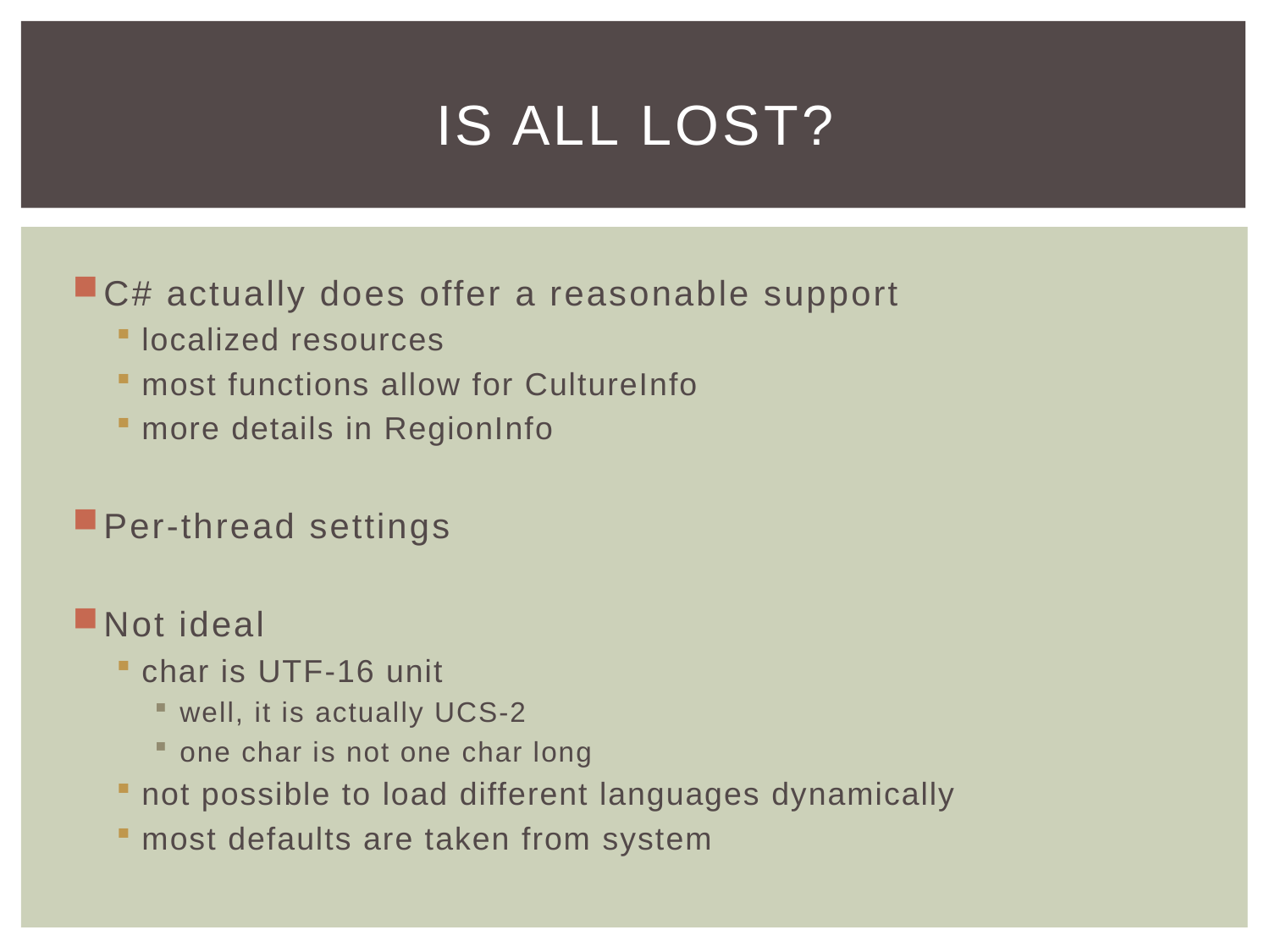

# Is All Lost?
C# actually does offer a reasonable support
localized resources
most functions allow for CultureInfo
more details in RegionInfo

Per-thread settings

Not ideal
char is UTF-16 unit
well, it is actually UCS-2
one char is not one char long
not possible to load different languages dynamically
most defaults are taken from system